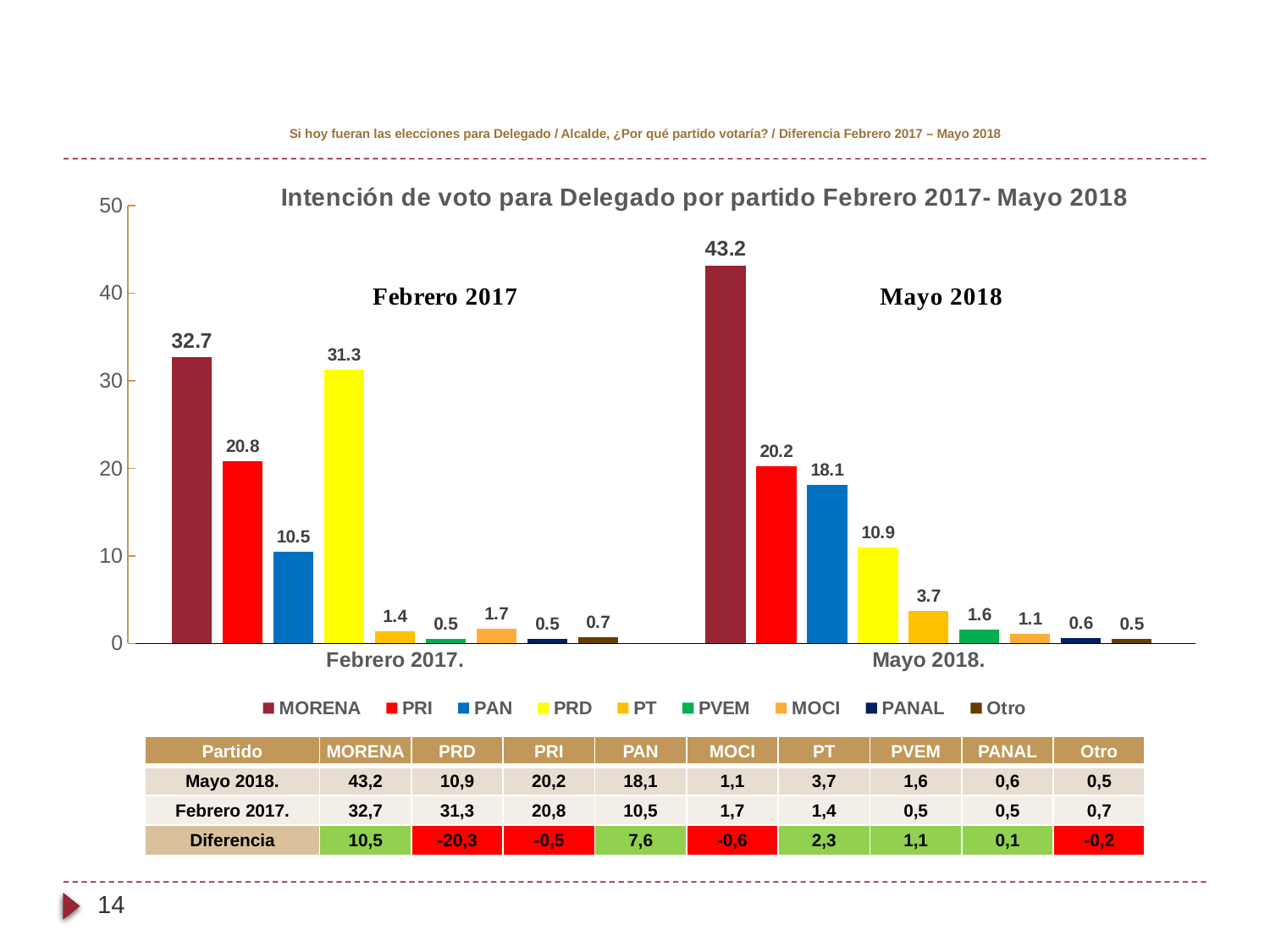

# Si hoy fueran las elecciones para Delegado / Alcalde, ¿Por qué partido votaría? / Diferencia Febrero 2017 – Mayo 2018

### Chart: Intención de voto para Delegado por partido Febrero 2017- Mayo 2018

| Category | MORENA | PRI | PAN | PRD | PT | PVEM | MOCI | PANAL | Otro |
|---|---|---|---|---|---|---|---|---|---|
| Febrero 2017. | 32.69689737470167 | 20.763723150357997 | 10.501193317422434 | 31.26491646778043 | 1.431980906921241 | 0.477326968973747 | 1.6706443914081146 | 0.477326968973747 | 0.7 |
| Mayo 2018. | 43.186372420252006 | 20.240479943478455 | 18.136273539909247 | 10.921843127883278 | 3.707414722586827 | 1.6032064377086952 | 1.1022044651186638 | 0.6012023671080376 | 0.5010020353003287 |
| Partido | MORENA | PRD | PRI | PAN | MOCI | PT | PVEM | PANAL | Otro |
| --- | --- | --- | --- | --- | --- | --- | --- | --- | --- |
| Mayo 2018. | 43,2 | 10,9 | 20,2 | 18,1 | 1,1 | 3,7 | 1,6 | 0,6 | 0,5 |
| Febrero 2017. | 32,7 | 31,3 | 20,8 | 10,5 | 1,7 | 1,4 | 0,5 | 0,5 | 0,7 |
| Diferencia | 10,5 | -20,3 | -0,5 | 7,6 | -0,6 | 2,3 | 1,1 | 0,1 | -0,2 |
14